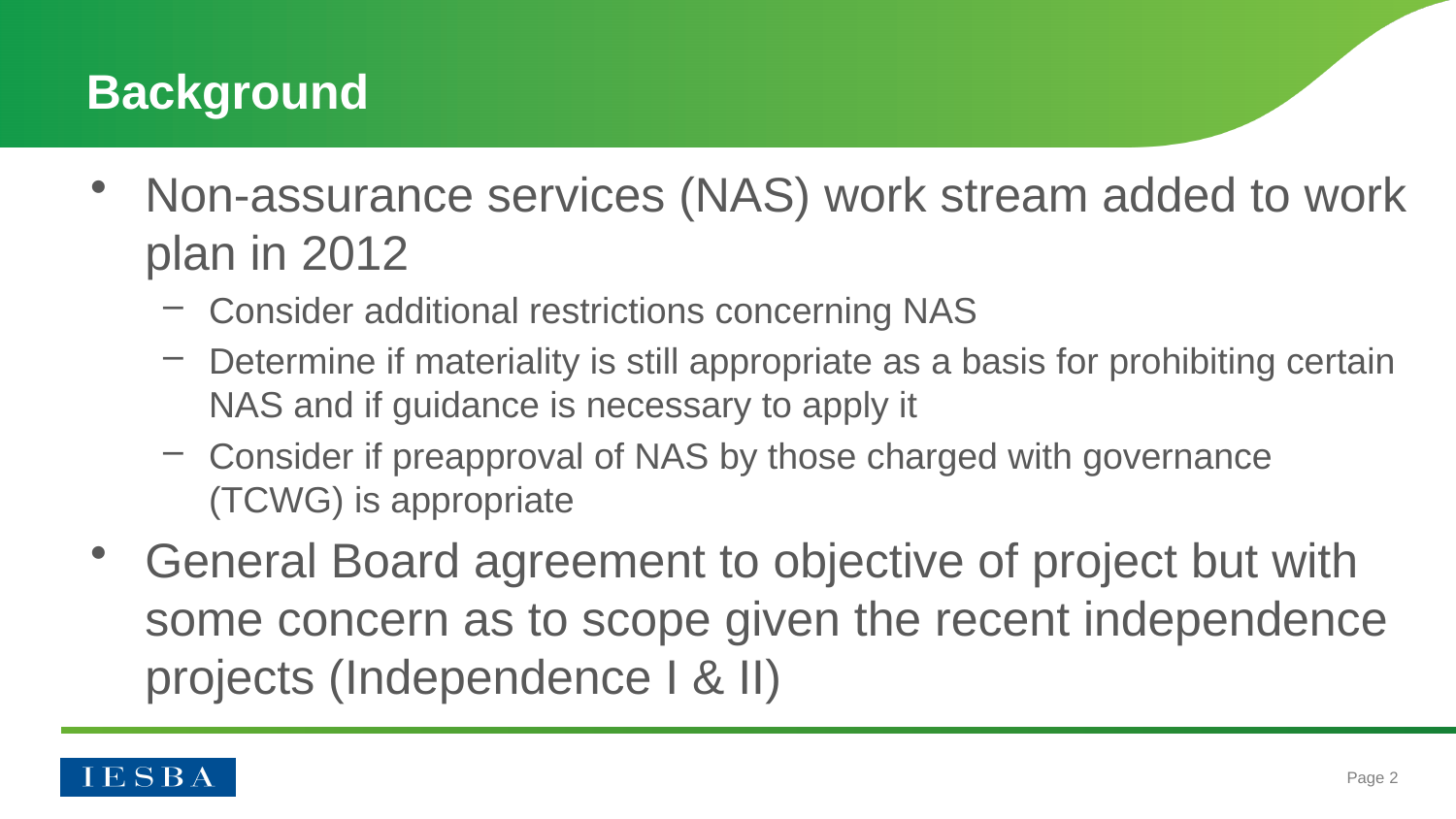

# Background
Non-assurance services (NAS) work stream added to work plan in 2012
Consider additional restrictions concerning NAS
Determine if materiality is still appropriate as a basis for prohibiting certain NAS and if guidance is necessary to apply it
Consider if preapproval of NAS by those charged with governance (TCWG) is appropriate
General Board agreement to objective of project but with some concern as to scope given the recent independence projects (Independence I & II)